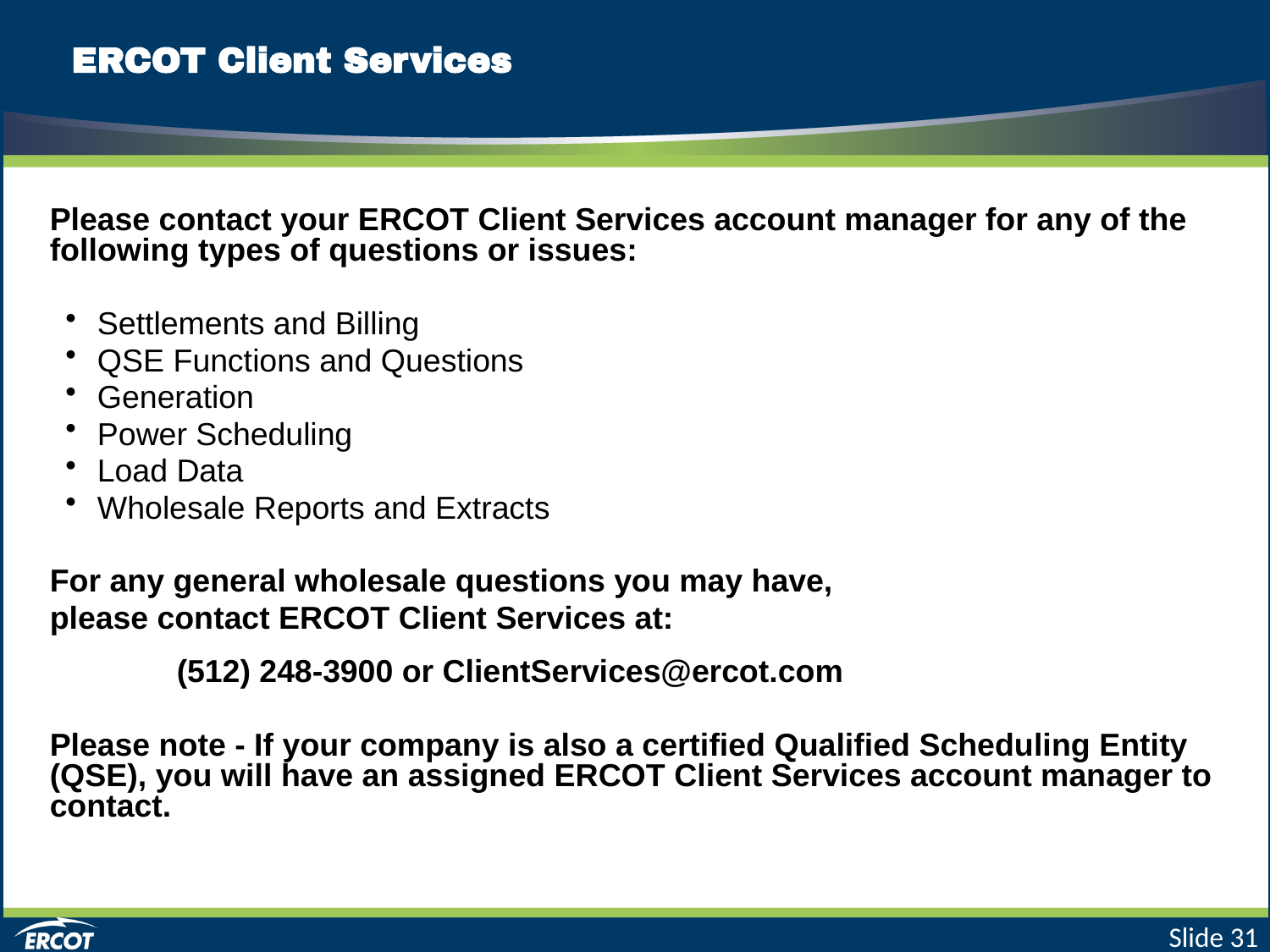

# ERCOT Client Services
Please contact your ERCOT Client Services account manager for any of the following types of questions or issues:

Settlements and Billing
QSE Functions and Questions
Generation
Power Scheduling
Load Data
Wholesale Reports and Extracts

For any general wholesale questions you may have,
please contact ERCOT Client Services at:

 	(512) 248-3900 or ClientServices@ercot.com

Please note - If your company is also a certified Qualified Scheduling Entity (QSE), you will have an assigned ERCOT Client Services account manager to contact.